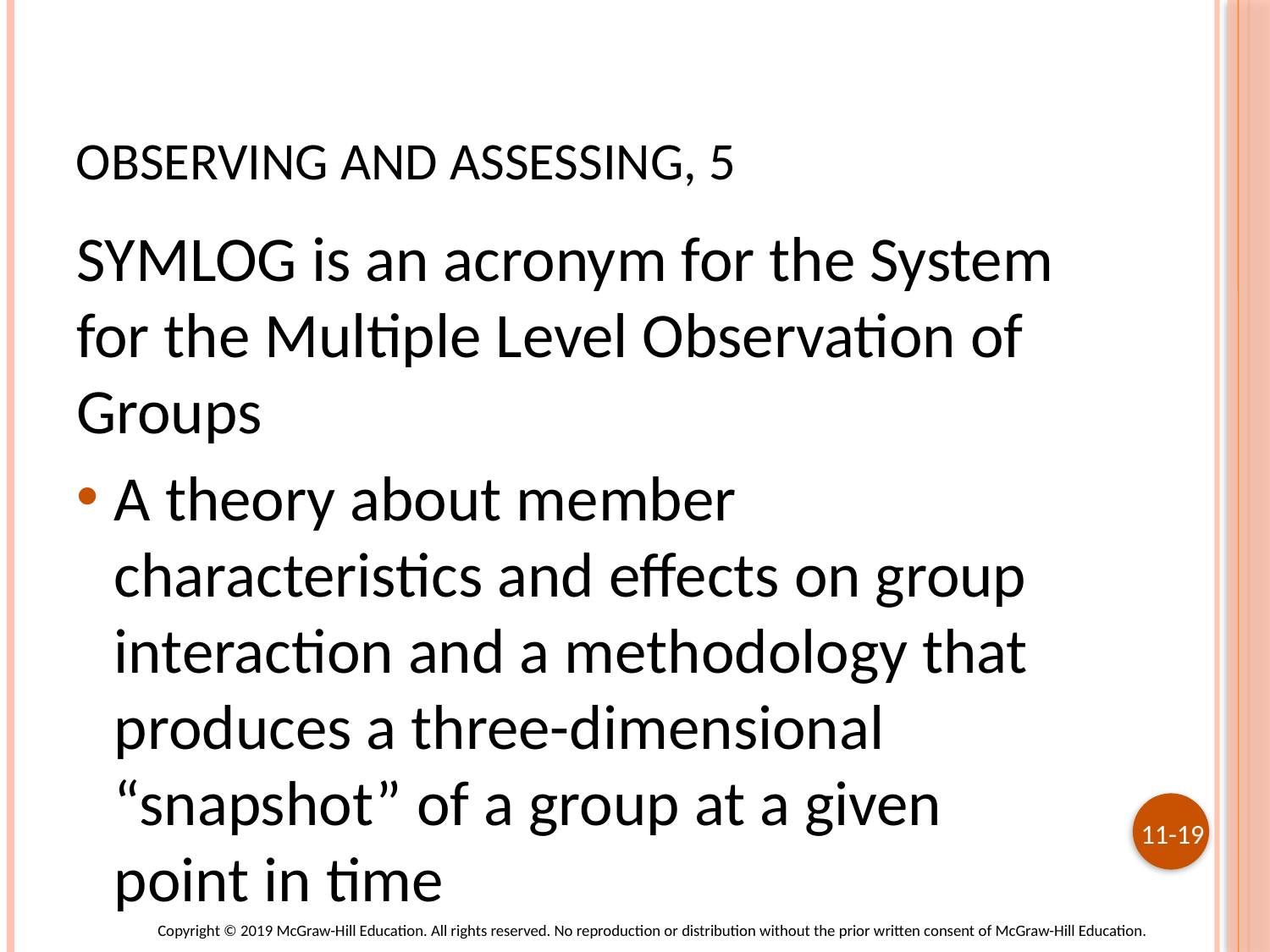

# Observing and Assessing, 5
SYMLOG is an acronym for the System for the Multiple Level Observation of Groups
A theory about member characteristics and effects on group interaction and a methodology that produces a three-dimensional “snapshot” of a group at a given point in time